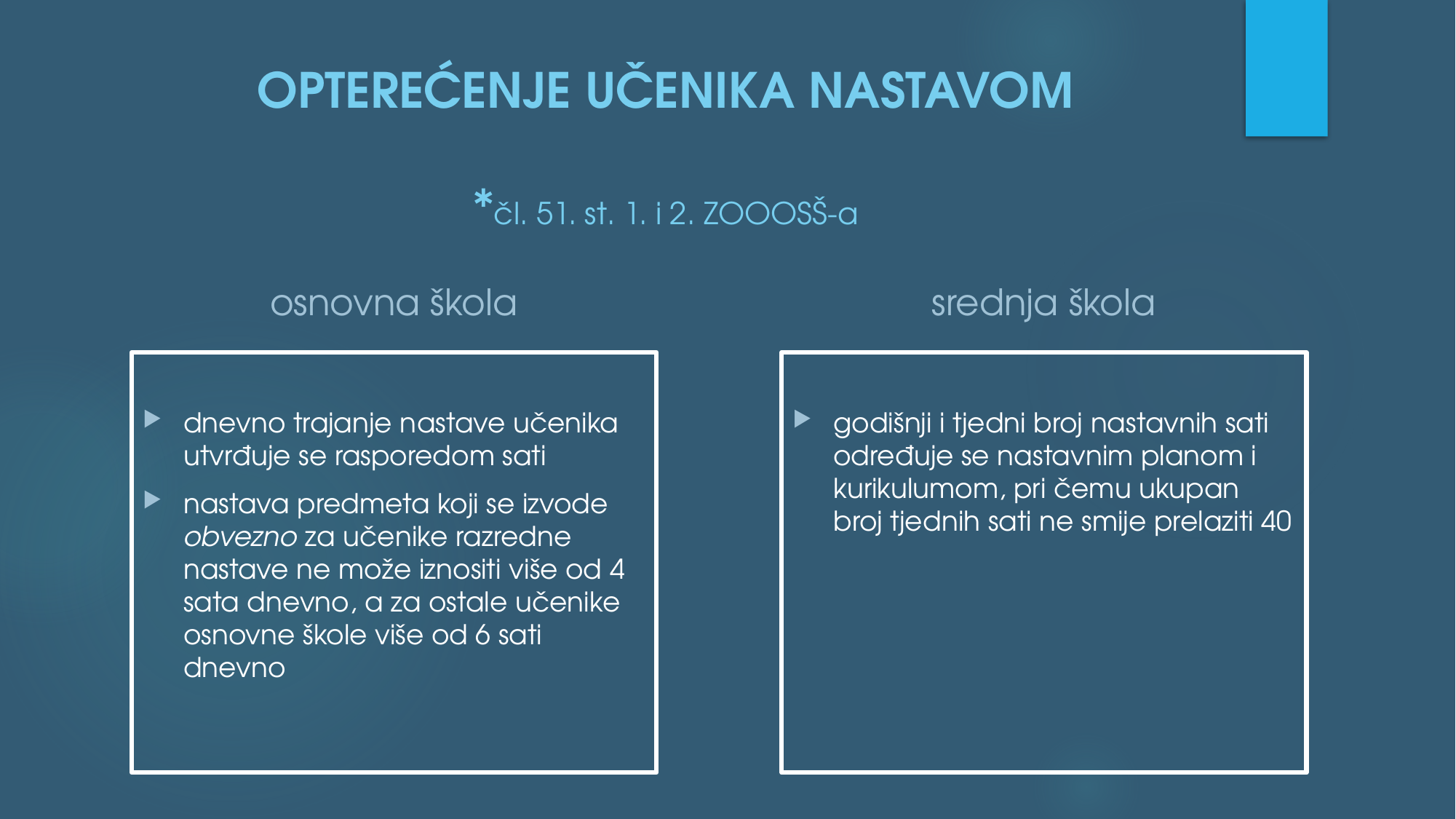

# OPTEREĆENJE UČENIKA NASTAVOM *čl. 51. st. 1. i 2. ZOOOSŠ-a
osnovna škola
srednja škola

dnevno trajanje nastave učenika utvrđuje se rasporedom sati
nastava predmeta koji se izvode obvezno za učenike razredne nastave ne može iznositi više od 4 sata dnevno, a za ostale učenike osnovne škole više od 6 sati dnevno

godišnji i tjedni broj nastavnih sati određuje se nastavnim planom i kurikulumom, pri čemu ukupan broj tjednih sati ne smije prelaziti 40